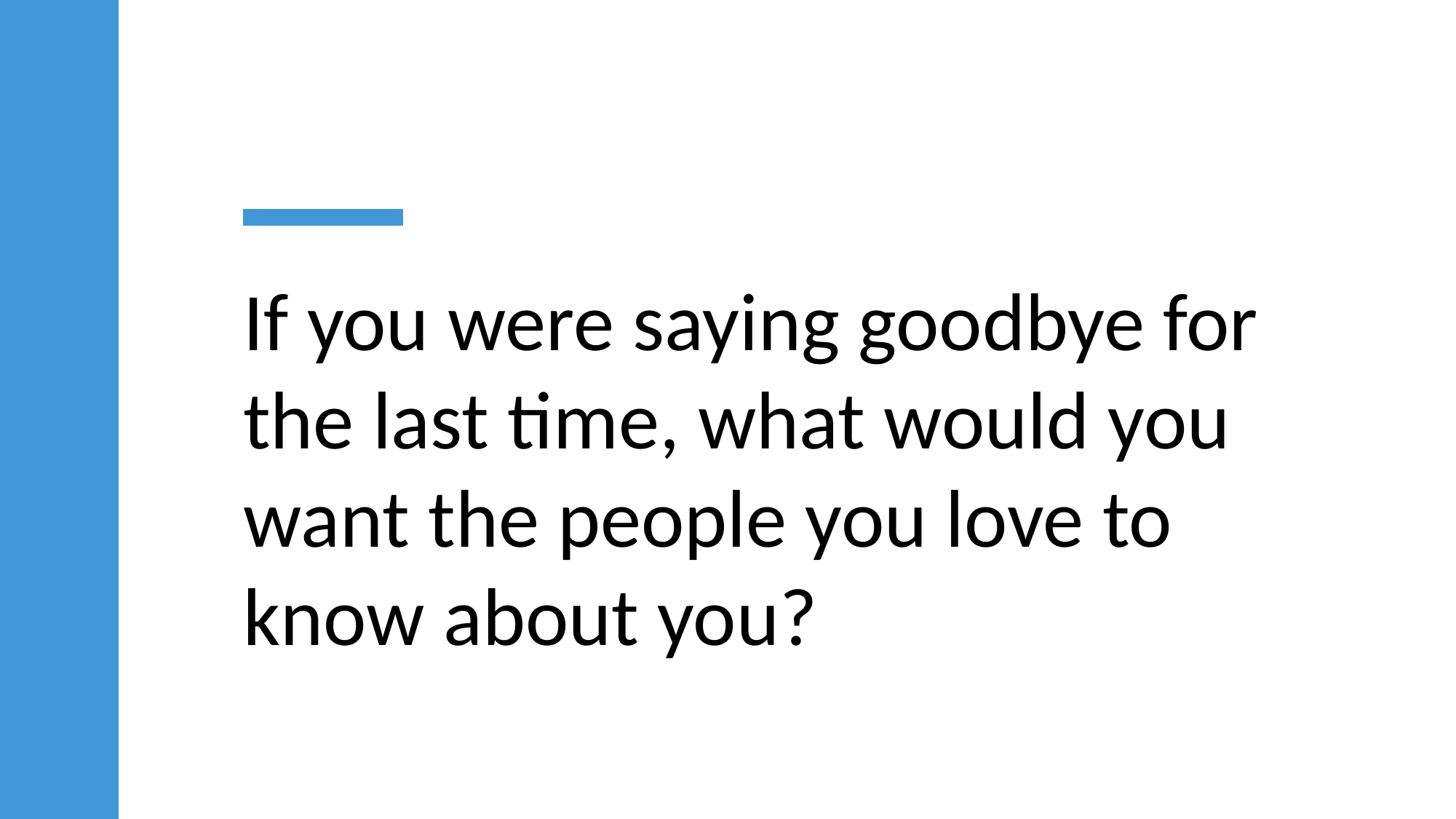

# If you were saying goodbye for the last time, what would you want the people you love to know about you?